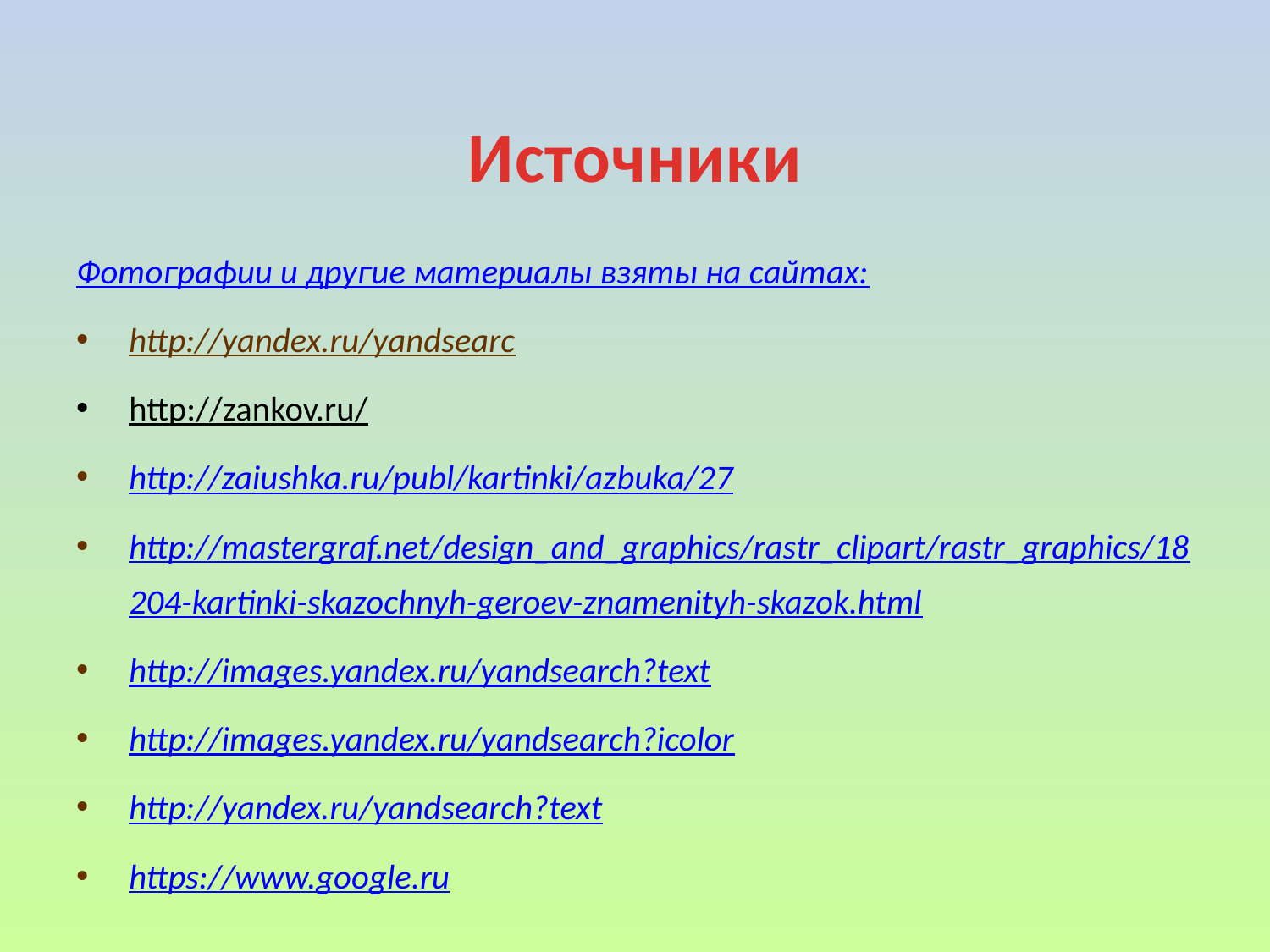

# Источники
Фотографии и другие материалы взяты на сайтах:
http://yandex.ru/yandsearc
http://zankov.ru/
http://zaiushka.ru/publ/kartinki/azbuka/27
http://mastergraf.net/design_and_graphics/rastr_clipart/rastr_graphics/18204-kartinki-skazochnyh-geroev-znamenityh-skazok.html
http://images.yandex.ru/yandsearch?text
http://images.yandex.ru/yandsearch?icolor
http://yandex.ru/yandsearch?text
https://www.google.ru